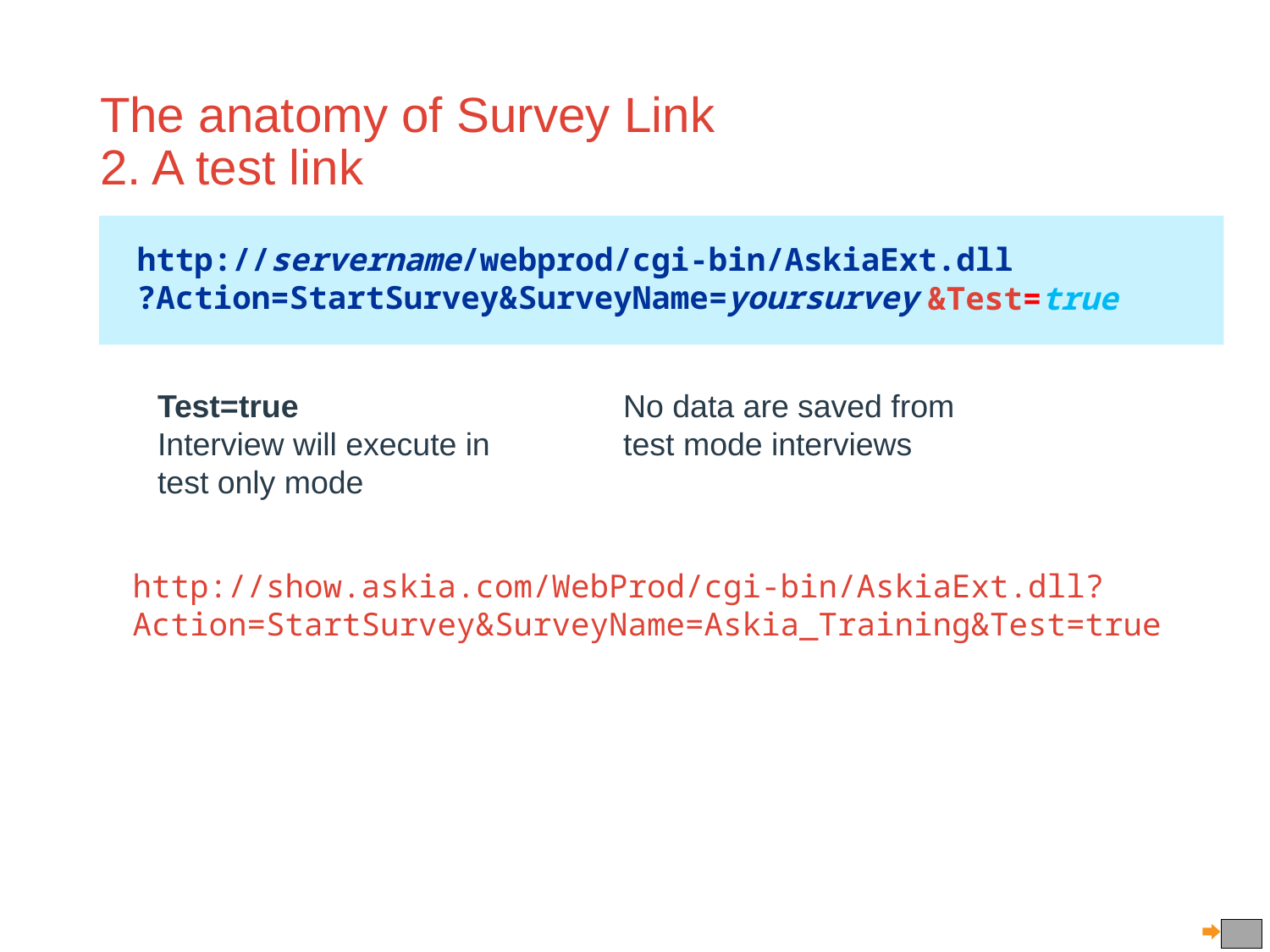

# The anatomy of Survey Link 2. A test link

http://servername/webprod/cgi-bin/AskiaExt.dll
?Action=StartSurvey&SurveyName=yoursurvey
&Test=true
Test=true
Interview will execute in test only mode

No data are saved from test mode interviews
http://show.askia.com/WebProd/cgi-bin/AskiaExt.dll?Action=StartSurvey&SurveyName=Askia_Training&Test=true